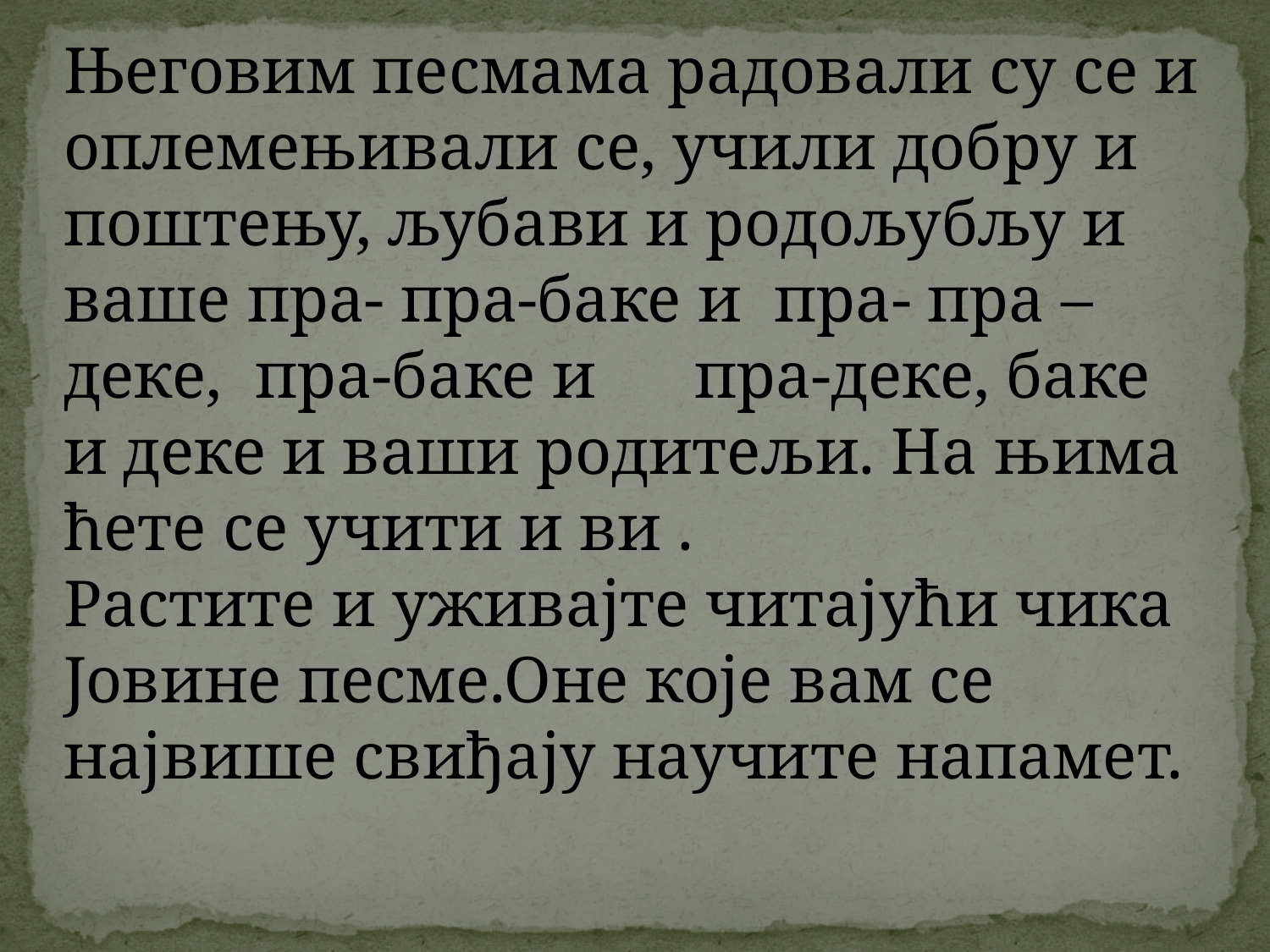

Његовим песмама радовали су се и оплемењивали се, учили добру и поштењу, љубави и родољубљу и ваше пра- пра-баке и  пра- пра – деке,  пра-баке и      пра-деке, баке и деке и ваши родитељи. На њима ћете се учити и ви .
Растите и уживајте читајући чика Јовине песме.Оне које вам се највише свиђају научите напамет.